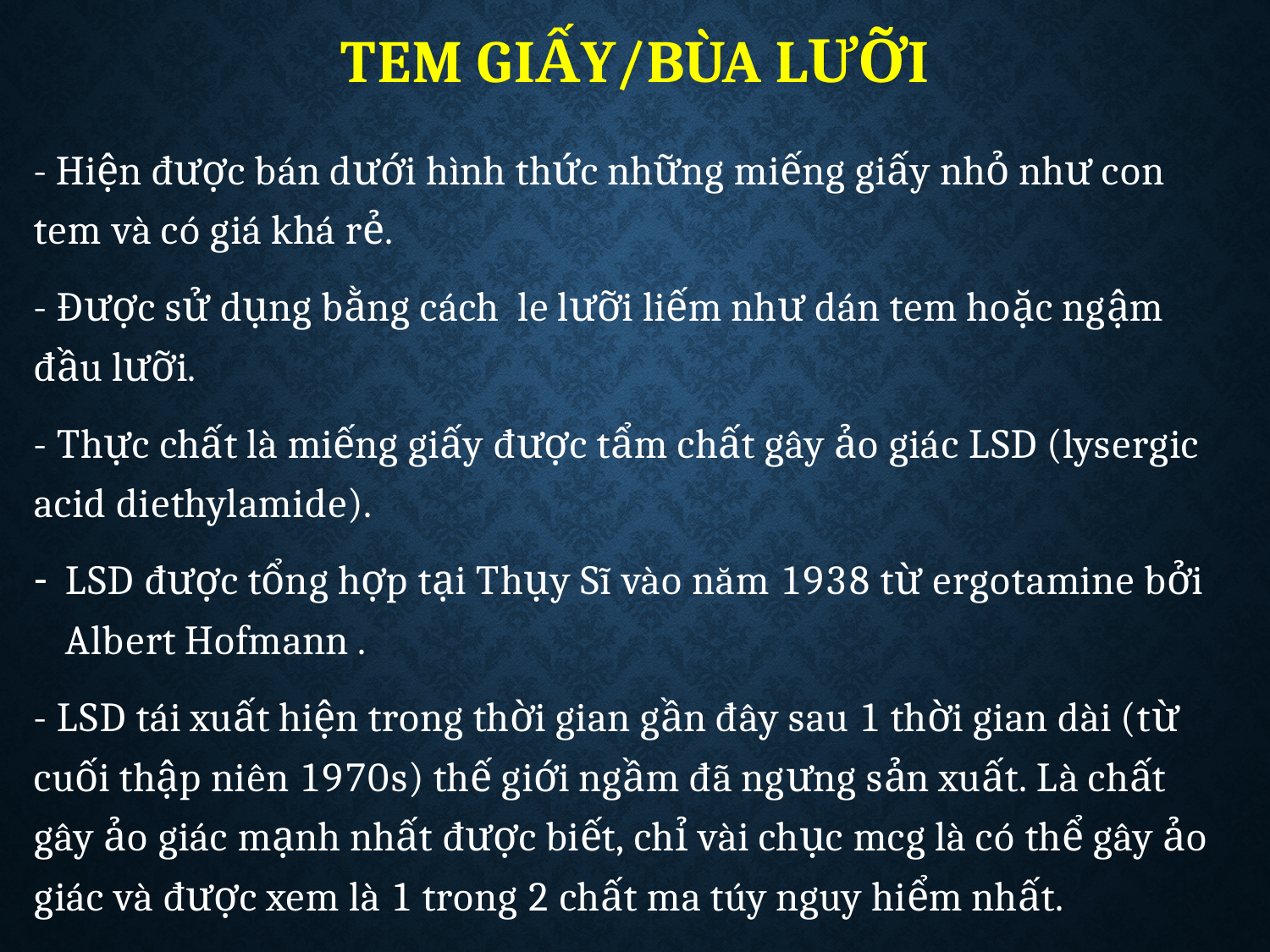

# Tem giấy/BÙA LƯỠI
- Hiện được bán dưới hình thức những miếng giấy nhỏ như con tem và có giá khá rẻ.
- Được sử dụng bằng cách  le lưỡi liếm như dán tem hoặc ngậm đầu lưỡi.
- Thực chất là miếng giấy được tẩm chất gây ảo giác LSD (lysergic acid diethylamide).
LSD được tổng hợp tại Thụy Sĩ vào năm 1938 từ ergotamine bởi Albert Hofmann .
- LSD tái xuất hiện trong thời gian gần đây sau 1 thời gian dài (từ cuối thập niên 1970s) thế giới ngầm đã ngưng sản xuất. Là chất gây ảo giác mạnh nhất được biết, chỉ vài chục mcg là có thể gây ảo giác và được xem là 1 trong 2 chất ma túy nguy hiểm nhất.